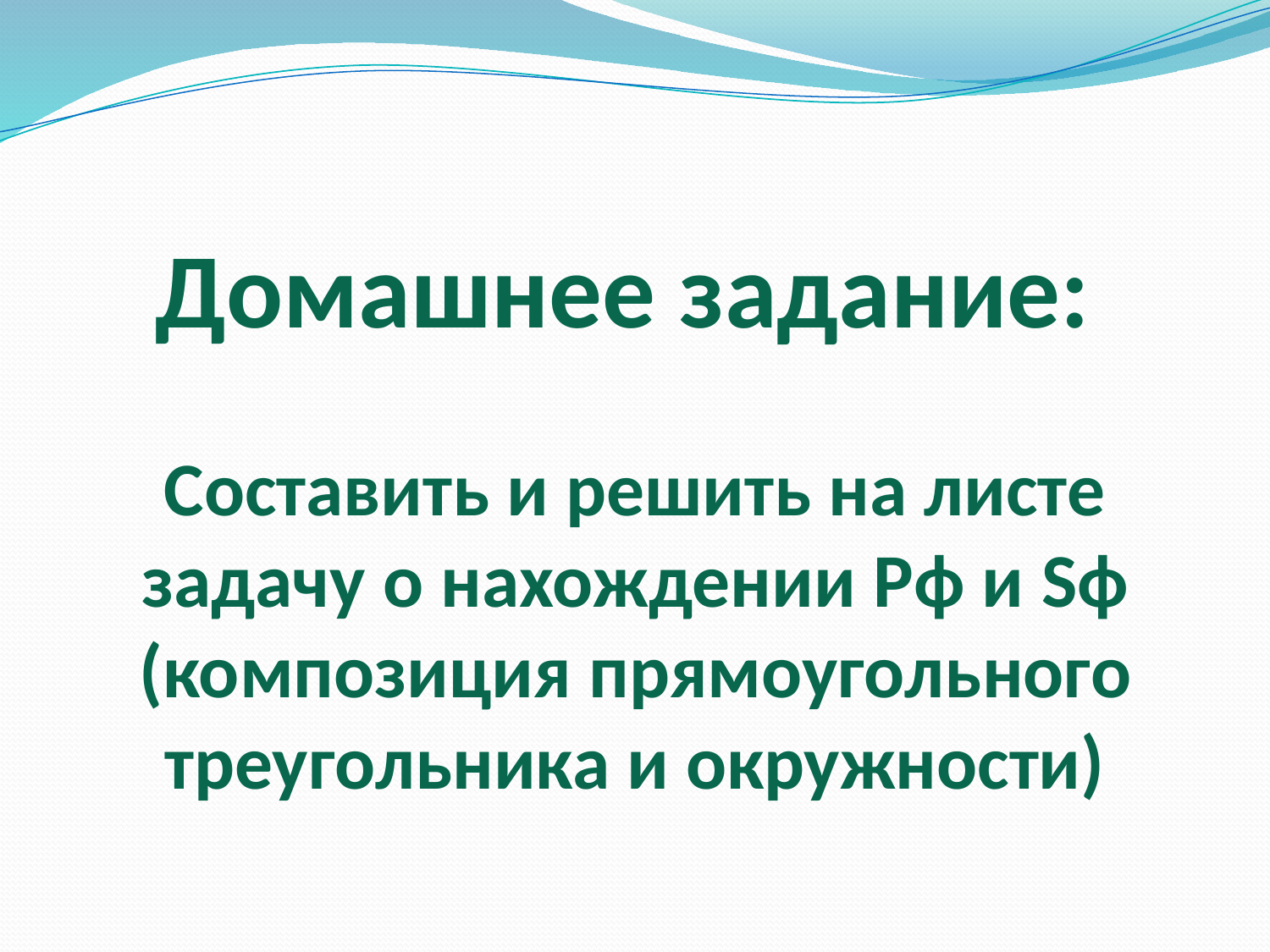

Домашнее задание:

Составить и решить на листе задачу о нахождении Pф и Sф (композиция прямоугольного треугольника и окружности)